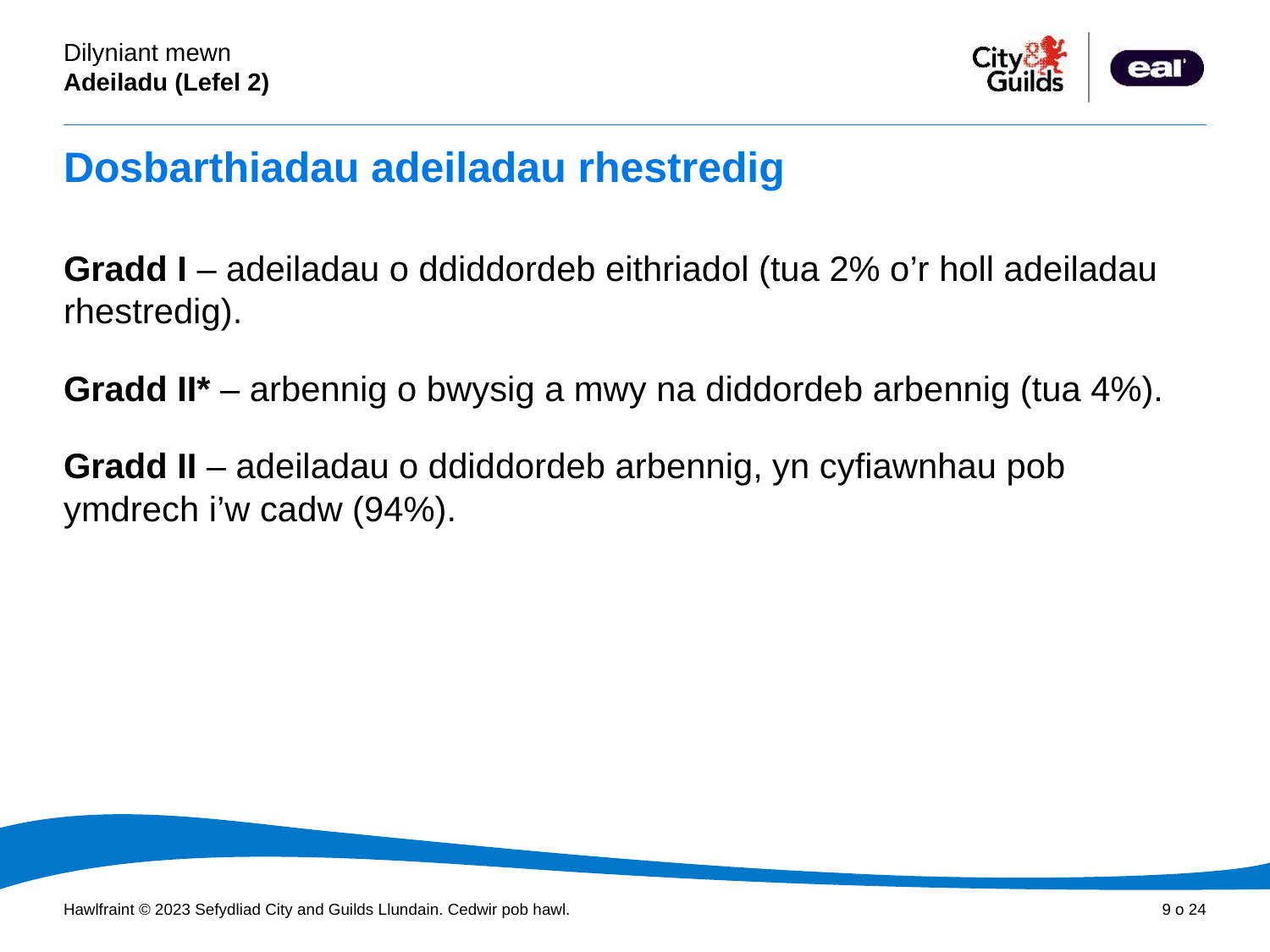

# Dosbarthiadau adeiladau rhestredig
Gradd I – adeiladau o ddiddordeb eithriadol (tua 2% o’r holl adeiladau rhestredig).
Gradd II* – arbennig o bwysig a mwy na diddordeb arbennig (tua 4%).
Gradd II – adeiladau o ddiddordeb arbennig, yn cyfiawnhau pob ymdrech i’w cadw (94%).